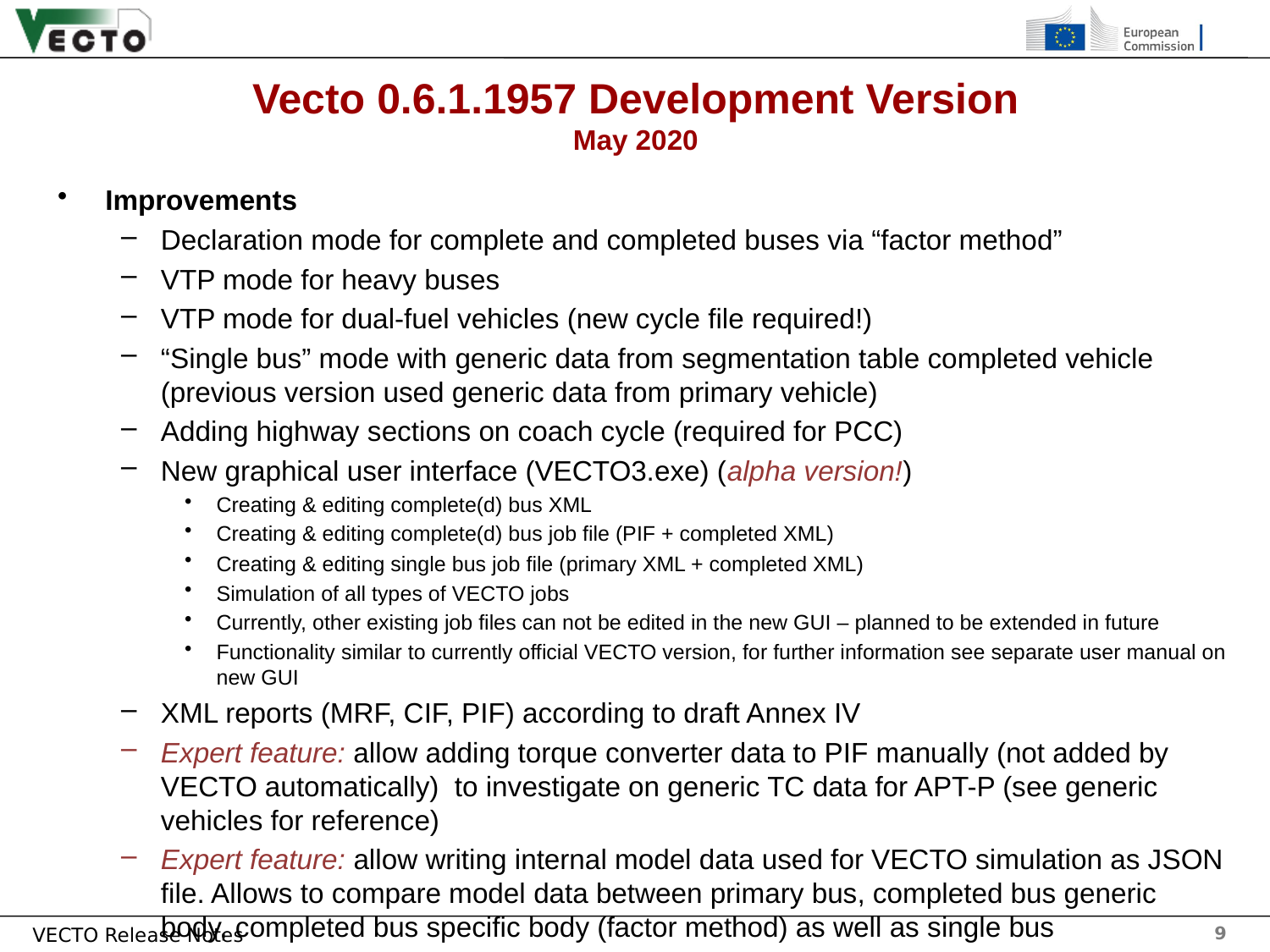

# Vecto 0.6.1.1957 Development Version May 2020
Improvements
Declaration mode for complete and completed buses via “factor method”
VTP mode for heavy buses
VTP mode for dual-fuel vehicles (new cycle file required!)
“Single bus” mode with generic data from segmentation table completed vehicle (previous version used generic data from primary vehicle)
Adding highway sections on coach cycle (required for PCC)
New graphical user interface (VECTO3.exe) (alpha version!)
Creating & editing complete(d) bus XML
Creating & editing complete(d) bus job file (PIF + completed XML)
Creating & editing single bus job file (primary XML + completed XML)
Simulation of all types of VECTO jobs
Currently, other existing job files can not be edited in the new GUI – planned to be extended in future
Functionality similar to currently official VECTO version, for further information see separate user manual on new GUI
XML reports (MRF, CIF, PIF) according to draft Annex IV
Expert feature: allow adding torque converter data to PIF manually (not added by VECTO automatically)  to investigate on generic TC data for APT-P (see generic vehicles for reference)
Expert feature: allow writing internal model data used for VECTO simulation as JSON file. Allows to compare model data between primary bus, completed bus generic body, completed bus specific body (factor method) as well as single bus